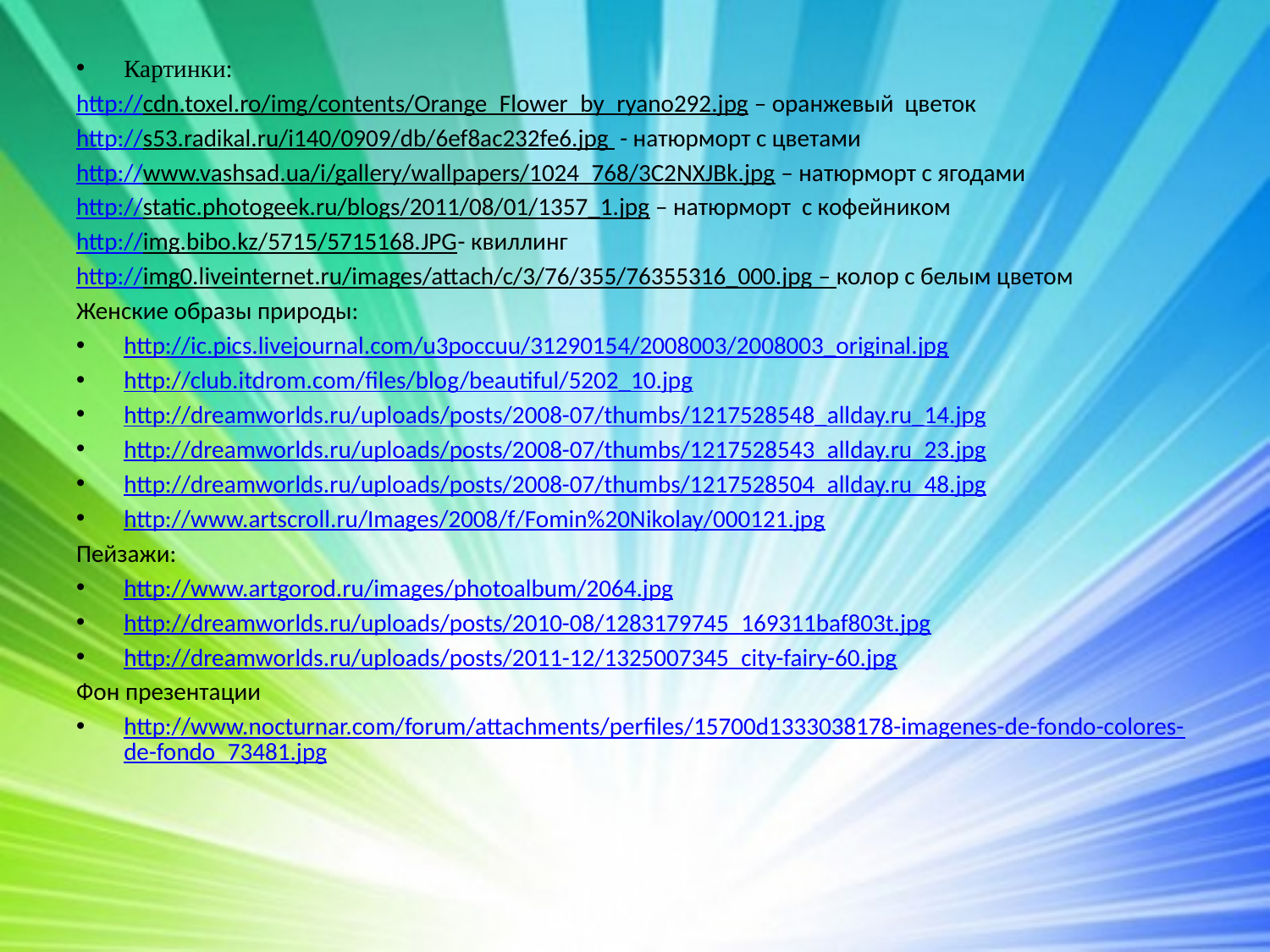

Картинки:
http://cdn.toxel.ro/img/contents/Orange_Flower_by_ryano292.jpg – оранжевый  цветок
http://s53.radikal.ru/i140/0909/db/6ef8ac232fe6.jpg  - натюрморт с цветами
http://www.vashsad.ua/i/gallery/wallpapers/1024_768/3C2NXJBk.jpg – натюрморт с ягодами
http://static.photogeek.ru/blogs/2011/08/01/1357_1.jpg – натюрморт  с кофейником
http://img.bibo.kz/5715/5715168.JPG- квиллинг
http://img0.liveinternet.ru/images/attach/c/3/76/355/76355316_000.jpg – колор с белым цветом
Женские образы природы:
http://ic.pics.livejournal.com/u3poccuu/31290154/2008003/2008003_original.jpg
http://club.itdrom.com/files/blog/beautiful/5202_10.jpg
http://dreamworlds.ru/uploads/posts/2008-07/thumbs/1217528548_allday.ru_14.jpg
http://dreamworlds.ru/uploads/posts/2008-07/thumbs/1217528543_allday.ru_23.jpg
http://dreamworlds.ru/uploads/posts/2008-07/thumbs/1217528504_allday.ru_48.jpg
http://www.artscroll.ru/Images/2008/f/Fomin%20Nikolay/000121.jpg
Пейзажи:
http://www.artgorod.ru/images/photoalbum/2064.jpg
http://dreamworlds.ru/uploads/posts/2010-08/1283179745_169311baf803t.jpg
http://dreamworlds.ru/uploads/posts/2011-12/1325007345_city-fairy-60.jpg
Фон презентации
http://www.nocturnar.com/forum/attachments/perfiles/15700d1333038178-imagenes-de-fondo-colores-de-fondo_73481.jpg